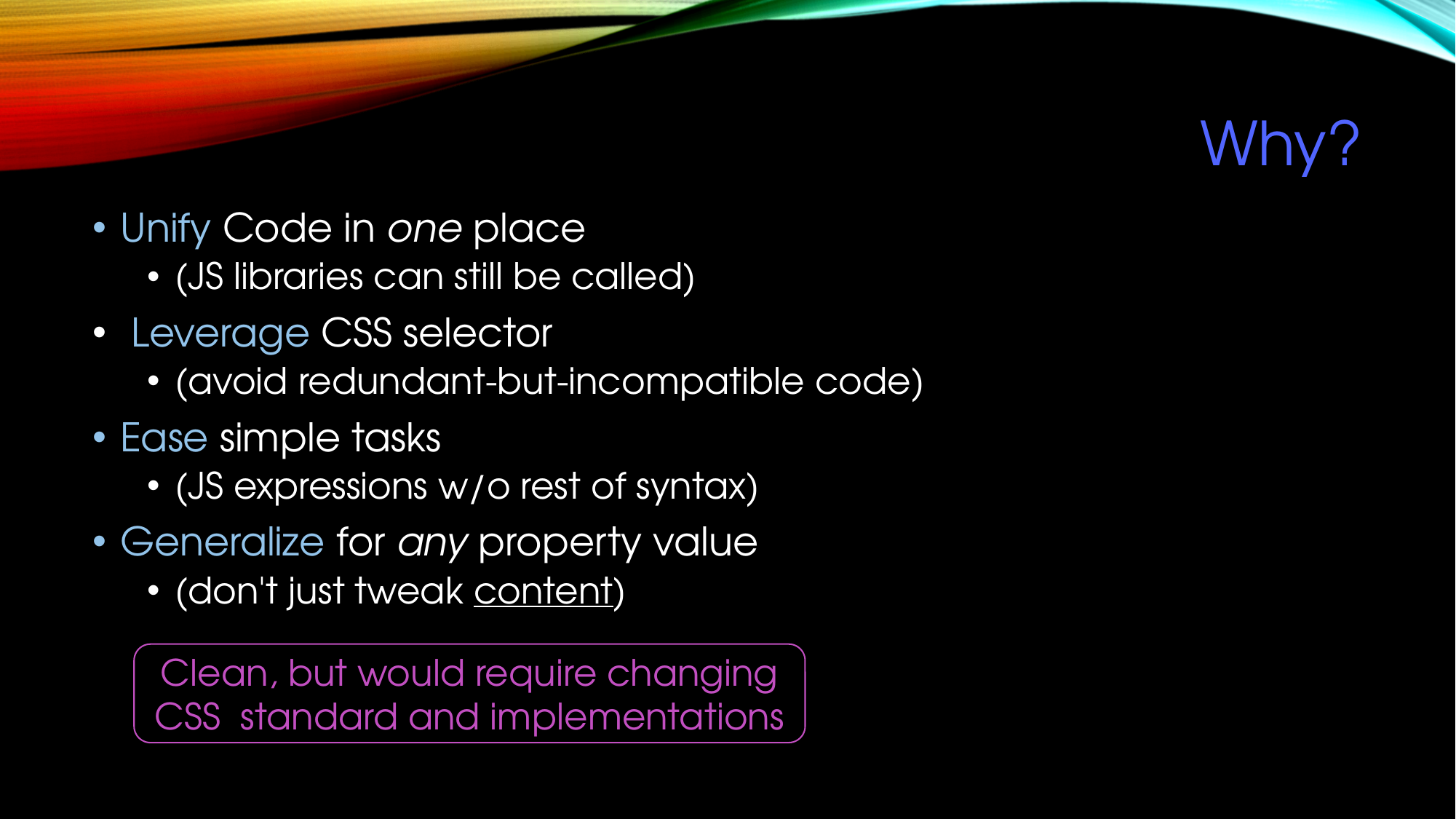

# Why?
Unify Code in one place
(JS libraries can still be called)
 Leverage CSS selector
(avoid redundant-but-incompatible code)
Ease simple tasks
(JS expressions w/o rest of syntax)
Generalize for any property value
(don't just tweak content)
Clean, but would require changing CSS  standard and implementations